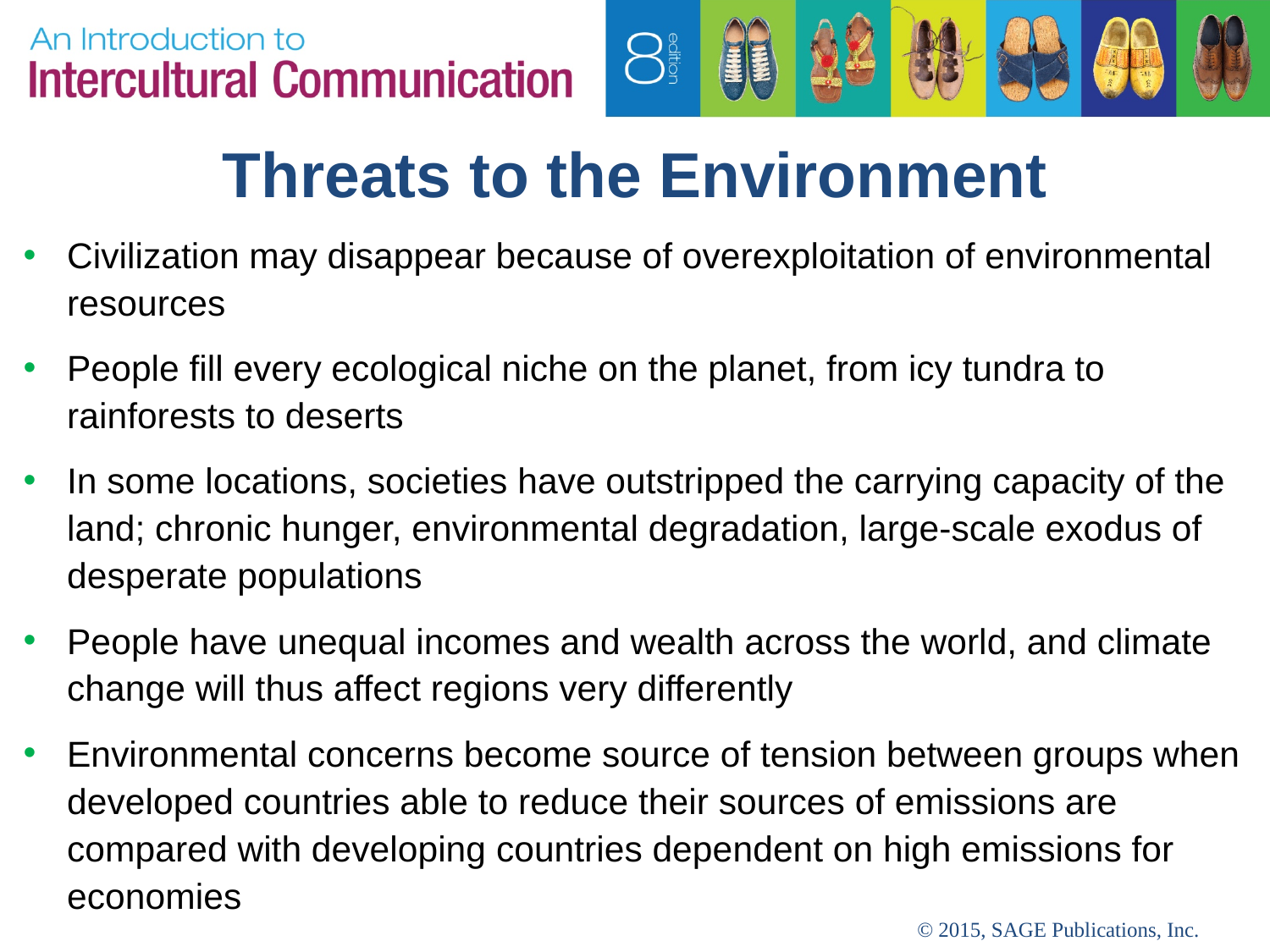

# Threats to the Environment
Civilization may disappear because of overexploitation of environmental resources
People fill every ecological niche on the planet, from icy tundra to rainforests to deserts
In some locations, societies have outstripped the carrying capacity of the land; chronic hunger, environmental degradation, large-scale exodus of desperate populations
People have unequal incomes and wealth across the world, and climate change will thus affect regions very differently
Environmental concerns become source of tension between groups when developed countries able to reduce their sources of emissions are compared with developing countries dependent on high emissions for economies
© 2015, SAGE Publications, Inc.